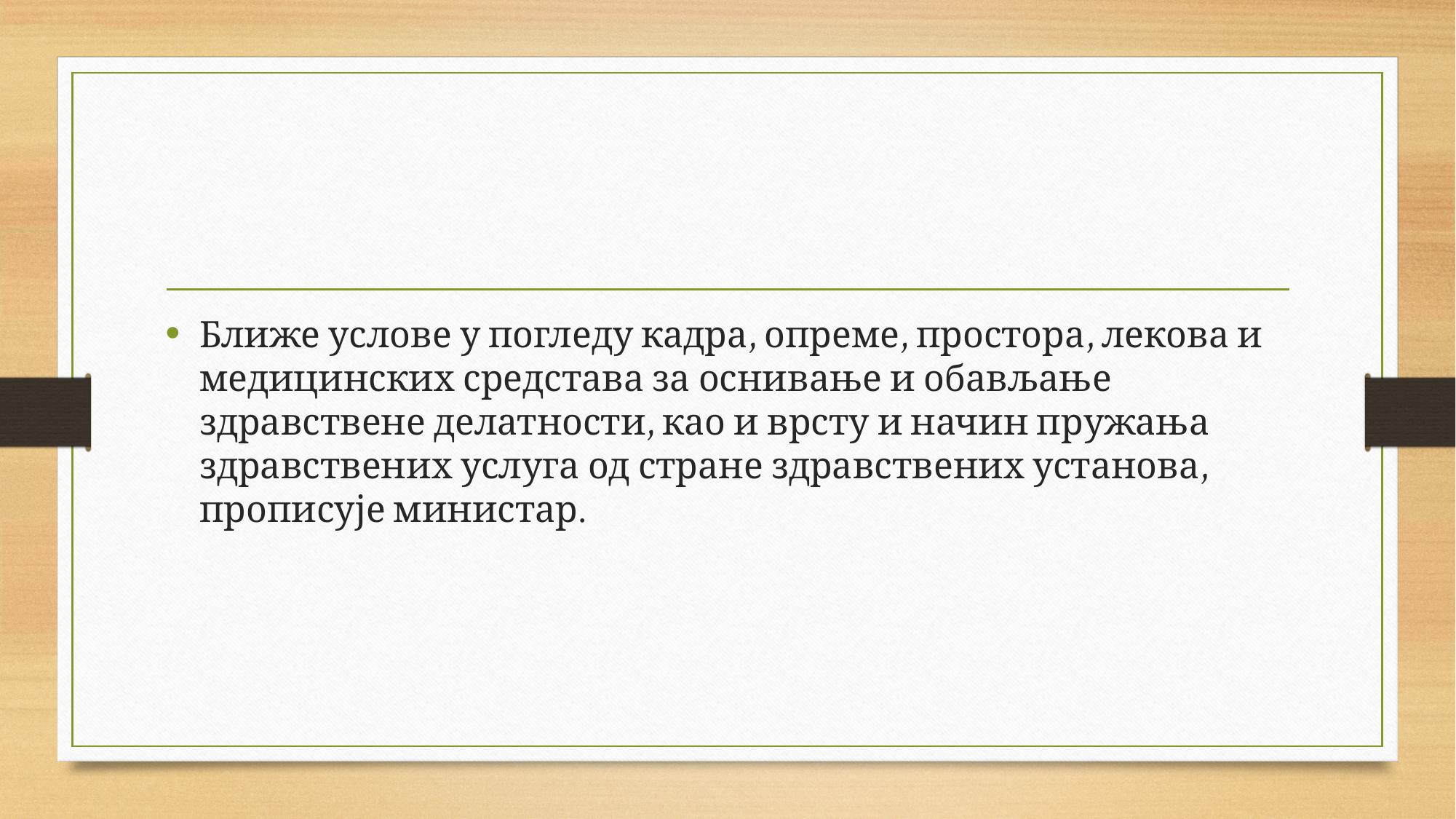

#
Ближе услове у погледу кадра, опреме, простора, лекова и медицинских средстава за оснивање и обављање здравствене делатности, као и врсту и начин пружања здравствених услуга од стране здравствених установа, прописује министар.